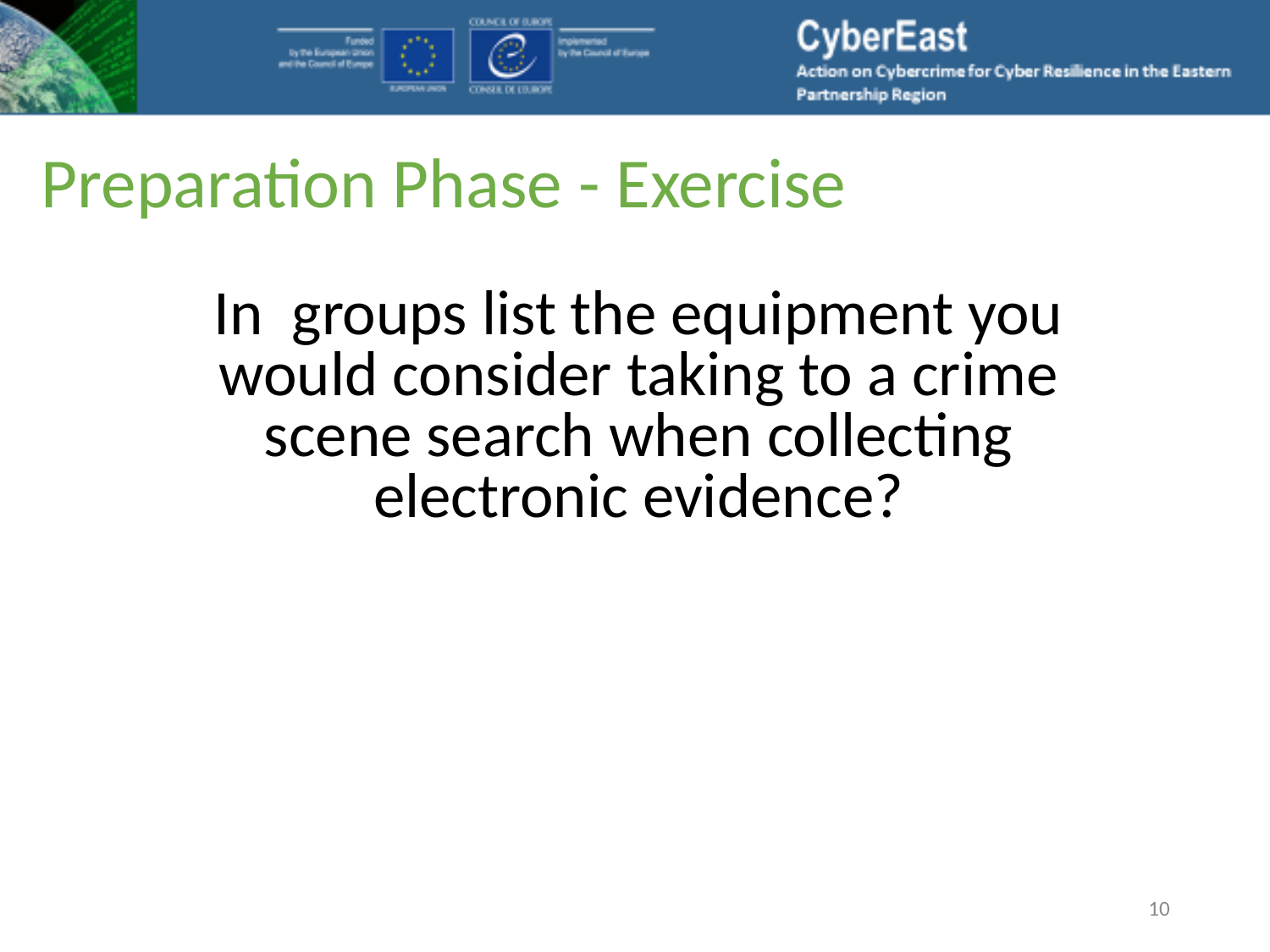

# Preparation Phase - Exercise
In  groups list the equipment you would consider taking to a crime scene search when collecting electronic evidence?

10